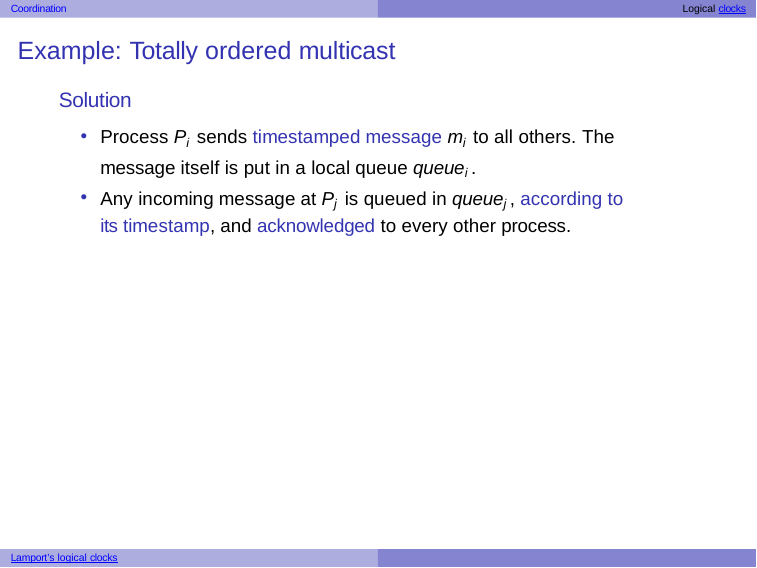

Coordination	Logical clocks
# Example: Totally ordered multicast
Solution
Process Pi sends timestamped message mi to all others. The message itself is put in a local queue queuei .
Any incoming message at Pj is queued in queuej , according to its timestamp, and acknowledged to every other process.

Lamport’s logical clocks